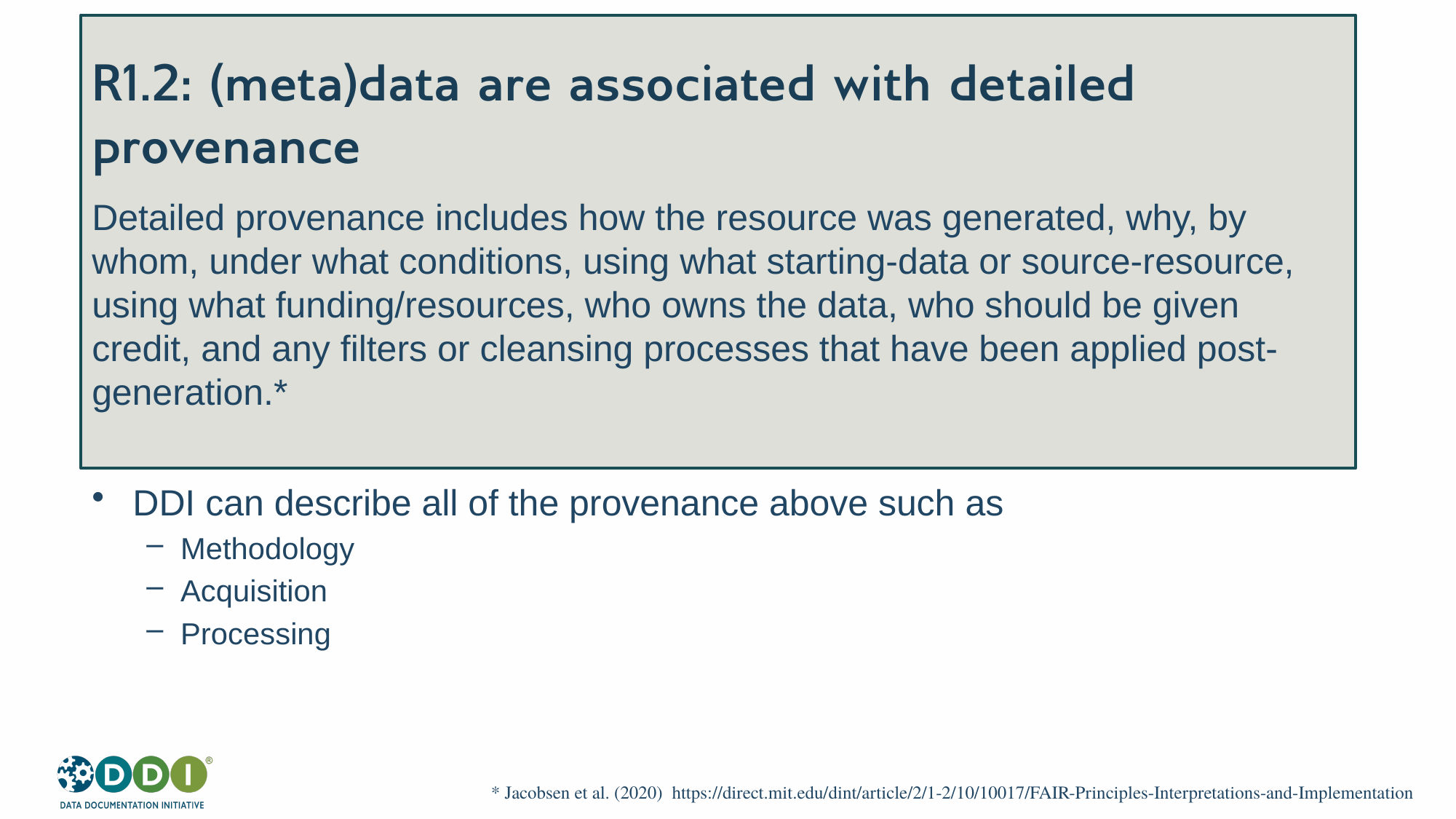

# R1.2: (meta)data are associated with detailed provenance
Detailed provenance includes how the resource was generated, why, by whom, under what conditions, using what starting-data or source-resource, using what funding/resources, who owns the data, who should be given credit, and any filters or cleansing processes that have been applied post-generation.*

DDI can describe all of the provenance above such as
Methodology
Acquisition
Processing
* Jacobsen et al. (2020)  https://direct.mit.edu/dint/article/2/1-2/10/10017/FAIR-Principles-Interpretations-and-Implementation